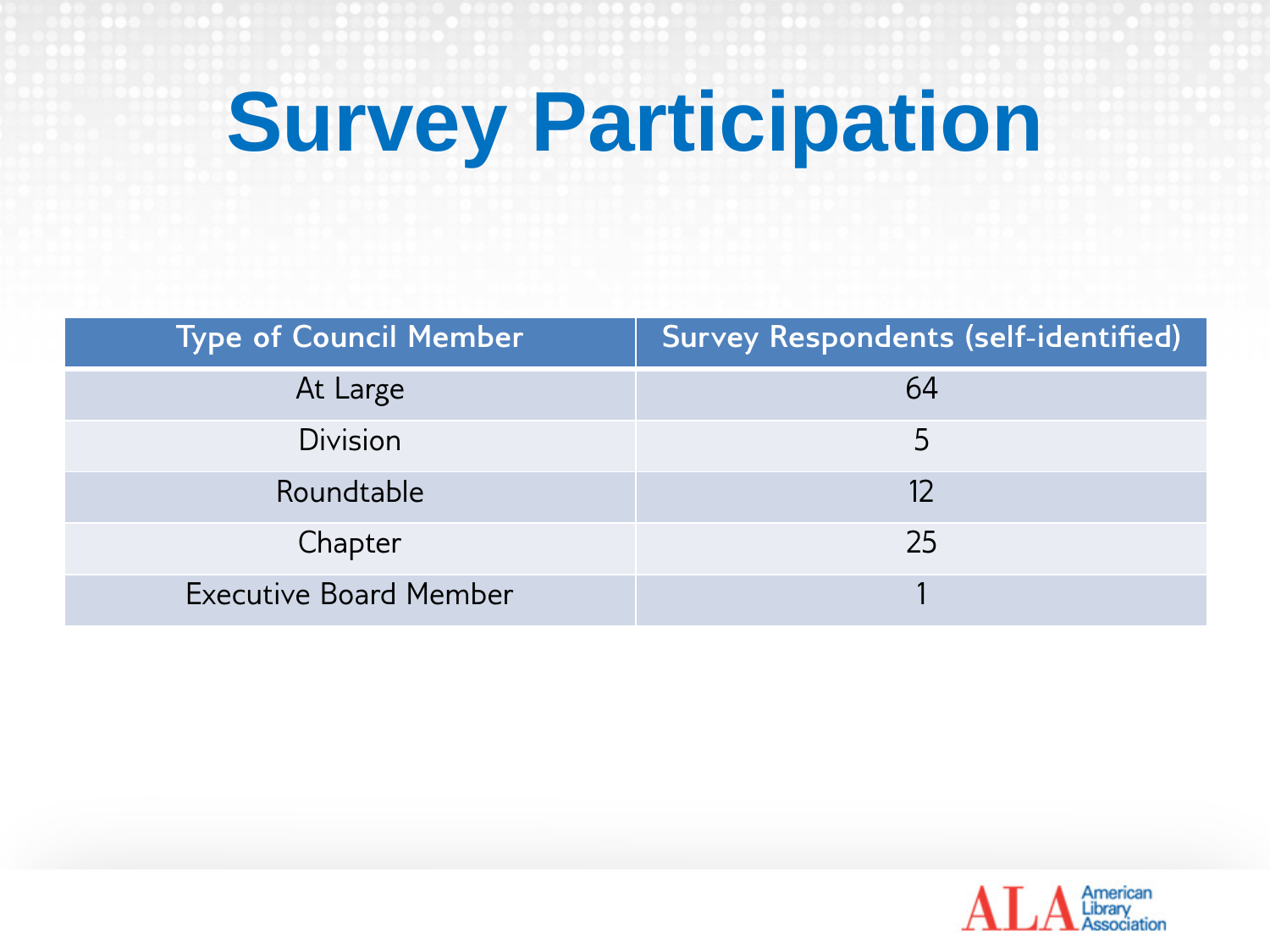

# Survey Participation
| Type of Council Member | Survey Respondents (self-identified) |
| --- | --- |
| At Large | 64 |
| Division | 5 |
| Roundtable | 12 |
| Chapter | 25 |
| Executive Board Member | 1 |